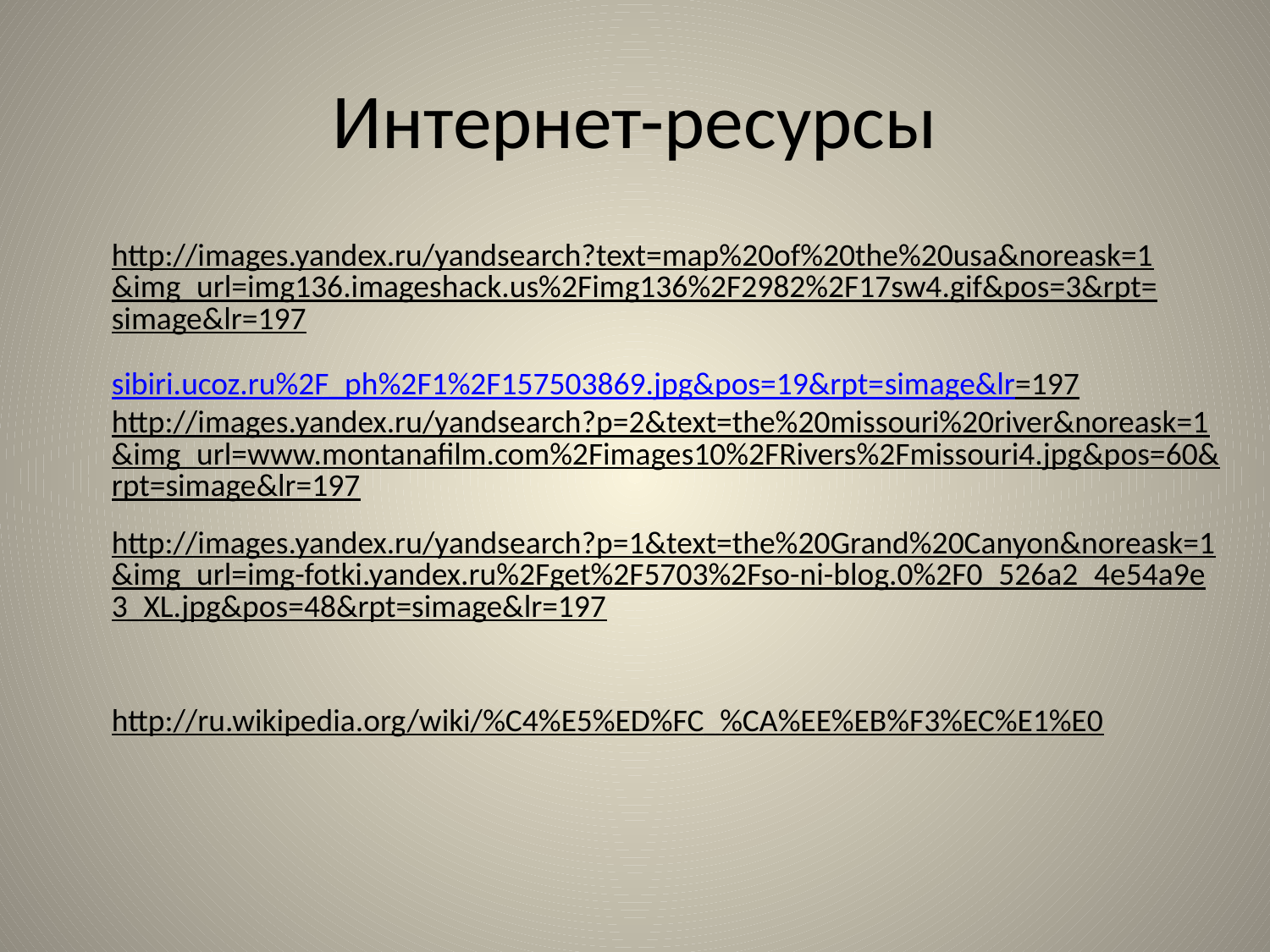

# Интернет-ресурсы
http://images.yandex.ru/yandsearch?text=map%20of%20the%20usa&noreask=1&img_url=img136.imageshack.us%2Fimg136%2F2982%2F17sw4.gif&pos=3&rpt=simage&lr=197

sibiri.ucoz.ru%2F_ph%2F1%2F157503869.jpg&pos=19&rpt=simage&lr=197
http://images.yandex.ru/yandsearch?p=2&text=the%20missouri%20river&noreask=1&img_url=www.montanafilm.com%2Fimages10%2FRivers%2Fmissouri4.jpg&pos=60&rpt=simage&lr=197

http://images.yandex.ru/yandsearch?p=1&text=the%20Grand%20Canyon&noreask=1&img_url=img-fotki.yandex.ru%2Fget%2F5703%2Fso-ni-blog.0%2F0_526a2_4e54a9e3_XL.jpg&pos=48&rpt=simage&lr=197

http://ru.wikipedia.org/wiki/%C4%E5%ED%FC_%CA%EE%EB%F3%EC%E1%E0